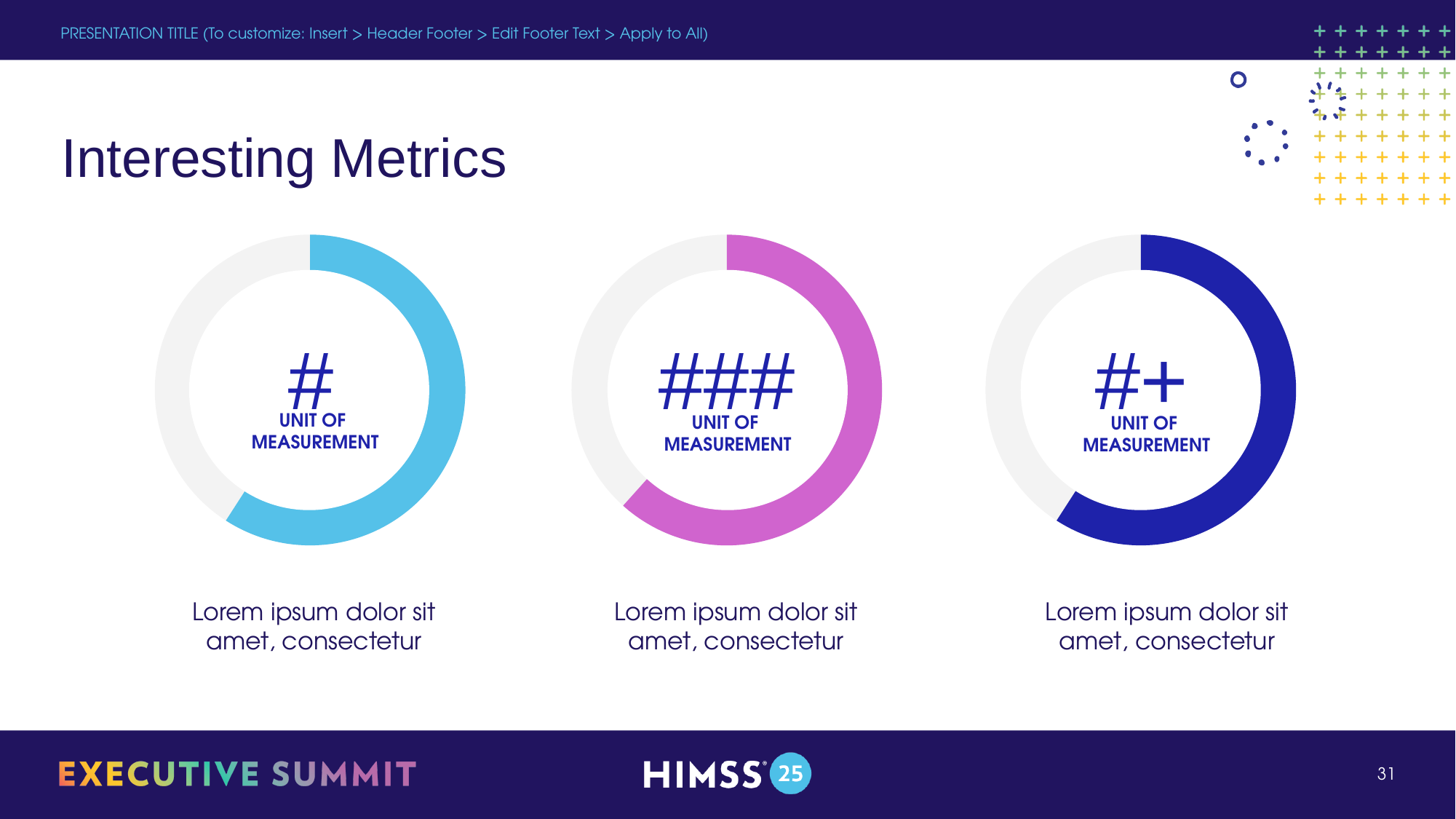

PRESENTATION TITLE (To customize: Insert > Header Footer > Edit Footer Text > Apply to All)
# Interesting Metrics

#
###
#+
UNIT OF
MEASUREMENT
UNIT OF
MEASUREMENT
UNIT OF
MEASUREMENT
Lorem ipsum dolor sit amet, consectetur
Lorem ipsum dolor sit amet, consectetur
Lorem ipsum dolor sit amet, consectetur
31